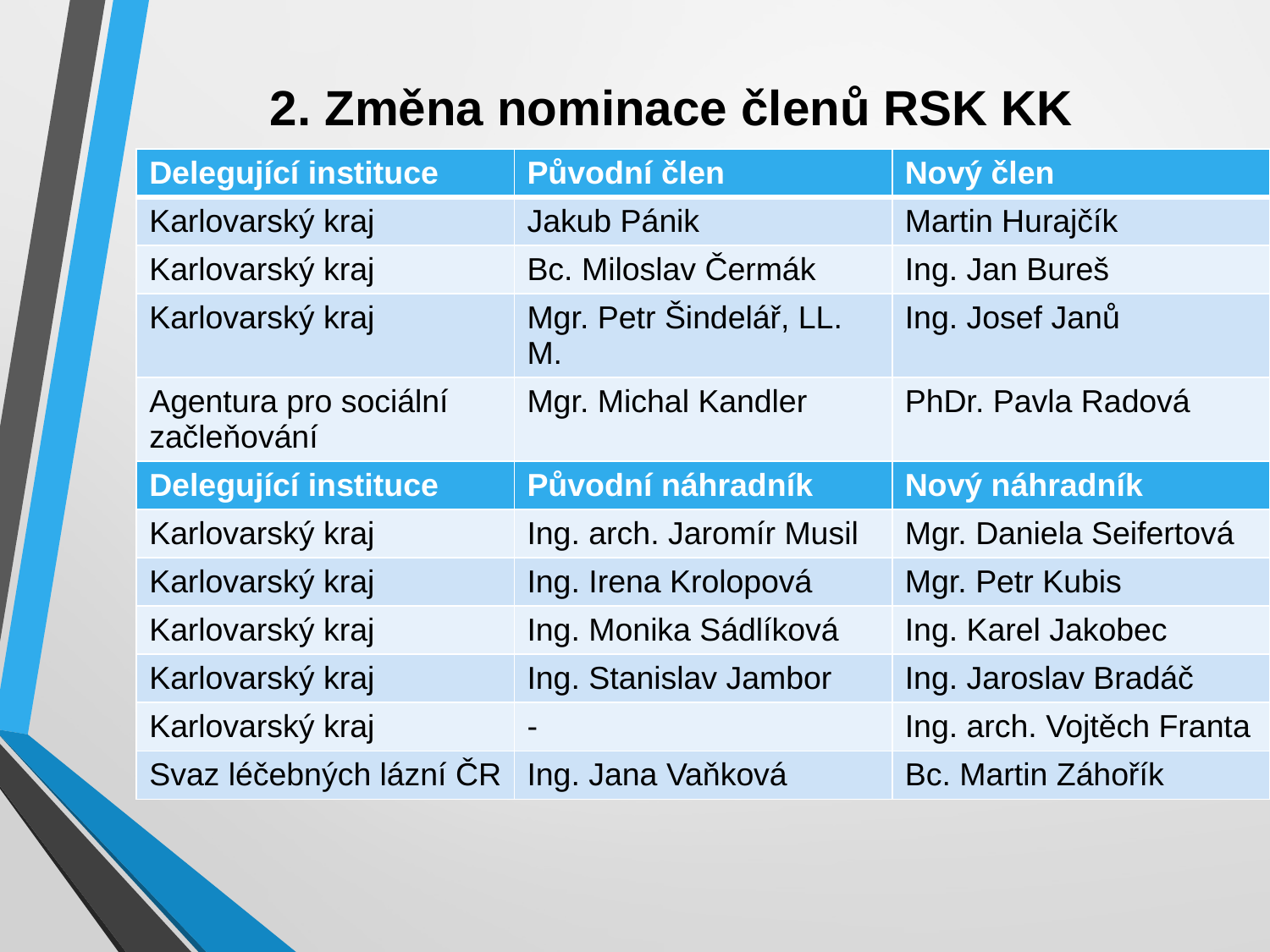

# 2. Změna nominace členů RSK KK
| Delegující instituce | Původní člen | Nový člen |
| --- | --- | --- |
| Karlovarský kraj | Jakub Pánik | Martin Hurajčík |
| Karlovarský kraj | Bc. Miloslav Čermák | Ing. Jan Bureš |
| Karlovarský kraj | Mgr. Petr Šindelář, LL. M. | Ing. Josef Janů |
| Agentura pro sociální začleňování | Mgr. Michal Kandler | PhDr. Pavla Radová |
| Delegující instituce | Původní náhradník | Nový náhradník |
| Karlovarský kraj | Ing. arch. Jaromír Musil | Mgr. Daniela Seifertová |
| Karlovarský kraj | Ing. Irena Krolopová | Mgr. Petr Kubis |
| Karlovarský kraj | Ing. Monika Sádlíková | Ing. Karel Jakobec |
| Karlovarský kraj | Ing. Stanislav Jambor | Ing. Jaroslav Bradáč |
| Karlovarský kraj | - | Ing. arch. Vojtěch Franta |
| Svaz léčebných lázní ČR | Ing. Jana Vaňková | Bc. Martin Záhořík |